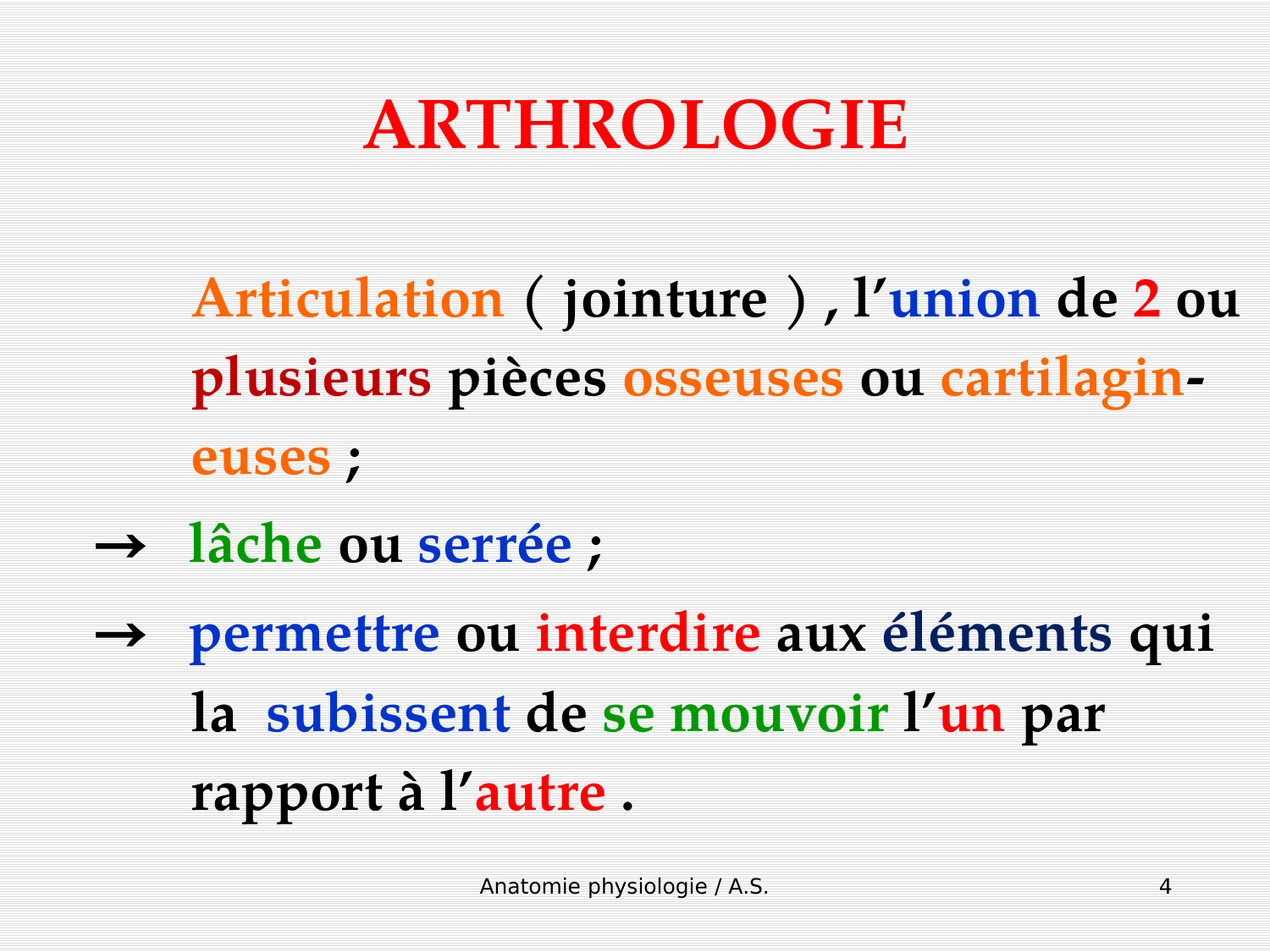

# ARTHROLOGIE
       Articulation ( jointure ) , l’union de 2 ou
       plusieurs pièces osseuses ou cartilagin-
       euses ;
→   lâche ou serrée ;
→   permettre ou interdire aux éléments qui
       la  subissent de se mouvoir l’un par
       rapport à l’autre .
Anatomie physiologie / A.S.
4